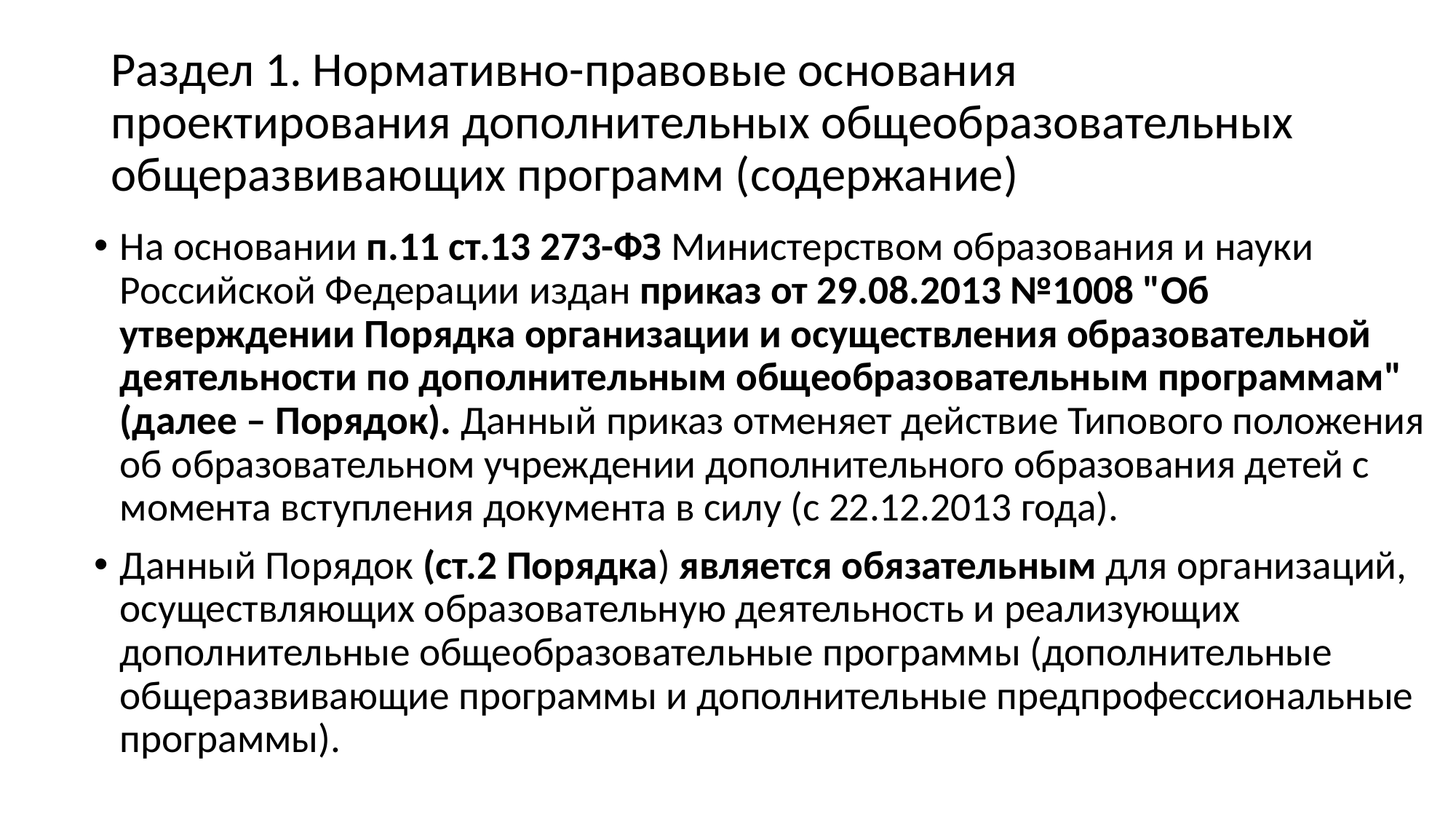

# Раздел 1. Нормативно-правовые основания проектирования дополнительных общеобразовательных общеразвивающих программ (содержание)
На основании п.11 ст.13 273-ФЗ Министерством образования и науки Российской Федерации издан приказ от 29.08.2013 №1008 "Об утверждении Порядка организации и осуществления образовательной деятельности по дополнительным общеобразовательным программам" (далее – Порядок). Данный приказ отменяет действие Типового положения об образовательном учреждении дополнительного образования детей с момента вступления документа в силу (с 22.12.2013 года).
Данный Порядок (ст.2 Порядка) является обязательным для организаций, осуществляющих образовательную деятельность и реализующих дополнительные общеобразовательные программы (дополнительные общеразвивающие программы и дополнительные предпрофессиональные программы).